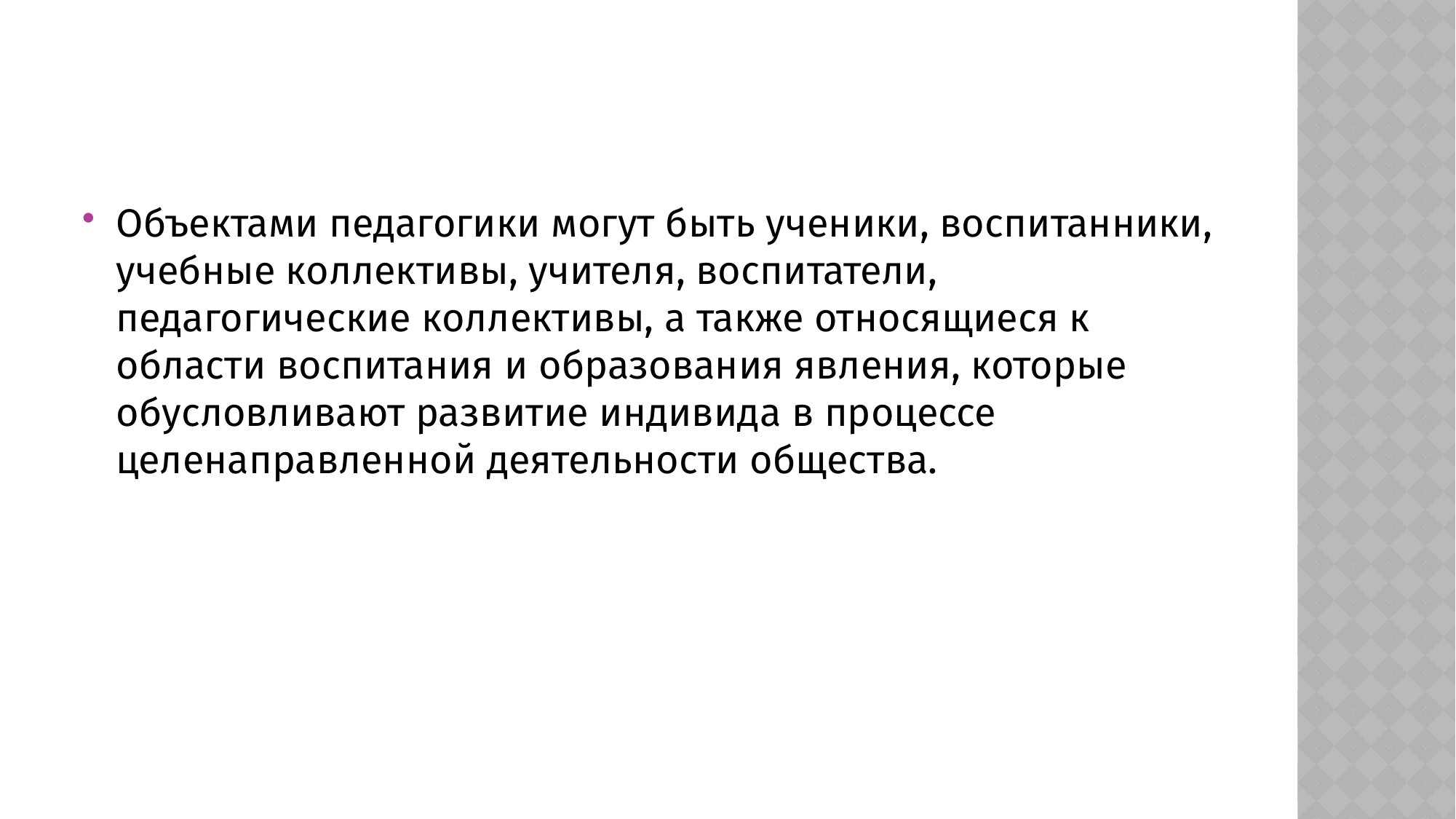

#
Объектами педагогики могут быть ученики, воспитанники, учебные коллективы, учителя, воспитатели, педагогические коллективы, а также относящиеся к области воспитания и образования явления, которые обусловливают развитие индивида в процессе целенаправленной деятельности общества.